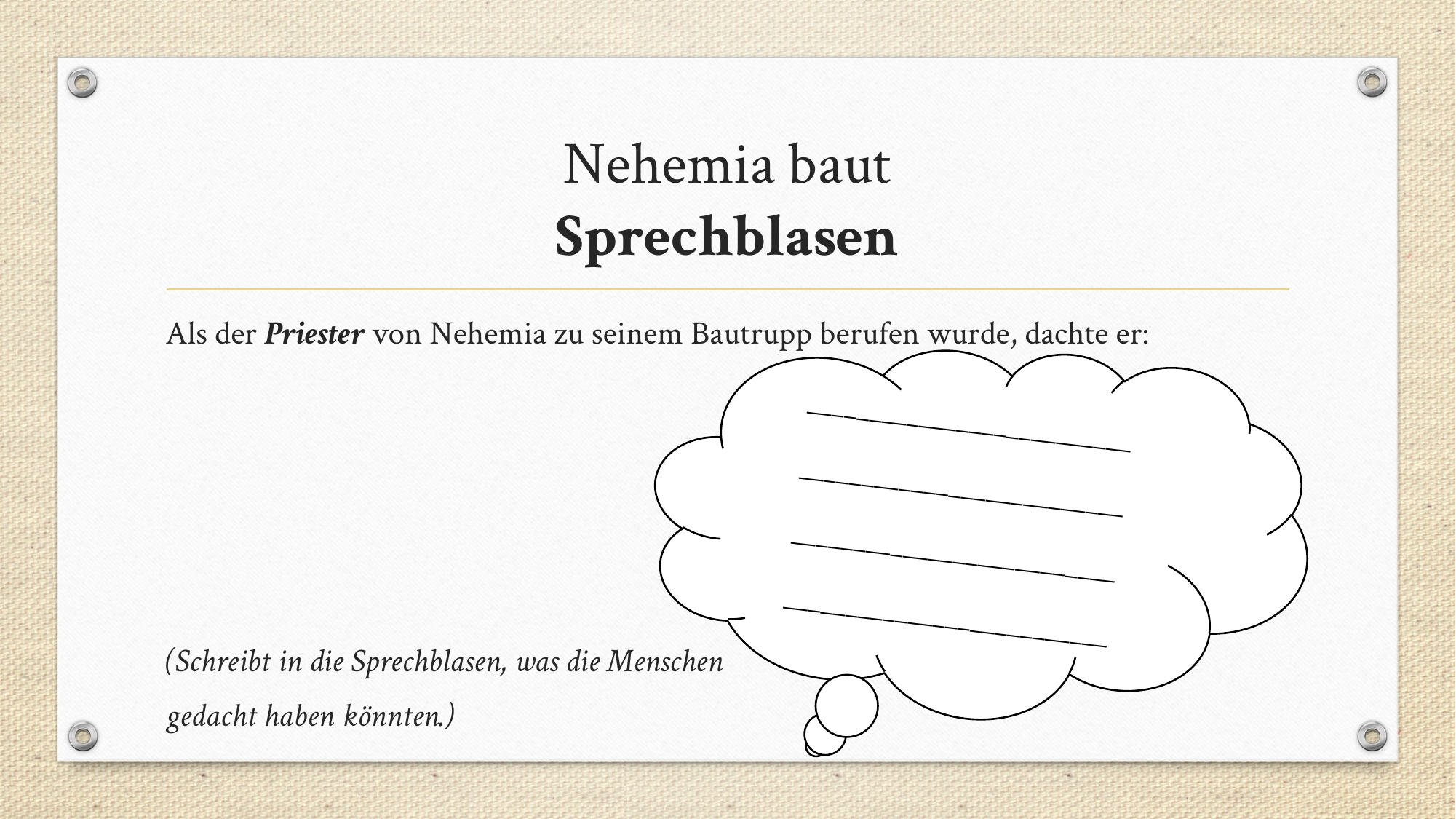

# Nehemia baut Sprechblasen
Als der Priester von Nehemia zu seinem Bautrupp berufen wurde, dachte er:

(Schreibt in die Sprechblasen, was die Menschen
gedacht haben könnten.)

__________________________

__________________________

__________________________

__________________________